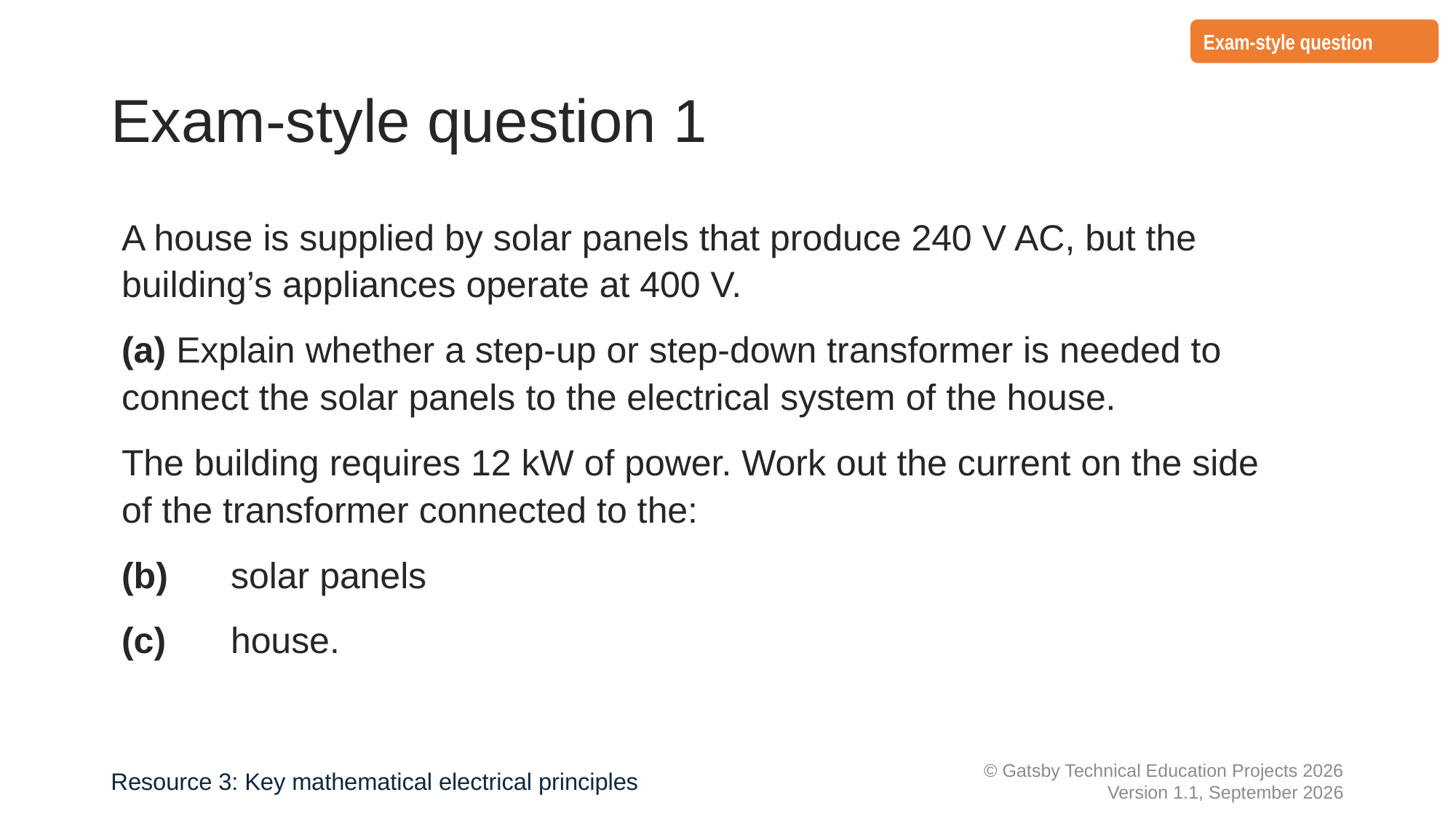

Exam-style question
# Exam-style question 1
A house is supplied by solar panels that produce 240 V AC, but the building’s appliances operate at 400 V.
(a) Explain whether a step-up or step-down transformer is needed to connect the solar panels to the electrical system of the house.
The building requires 12 kW of power. Work out the current on the side of the transformer connected to the:
(b)	solar panels
(c)	house.
Resource 3: Key mathematical electrical principles